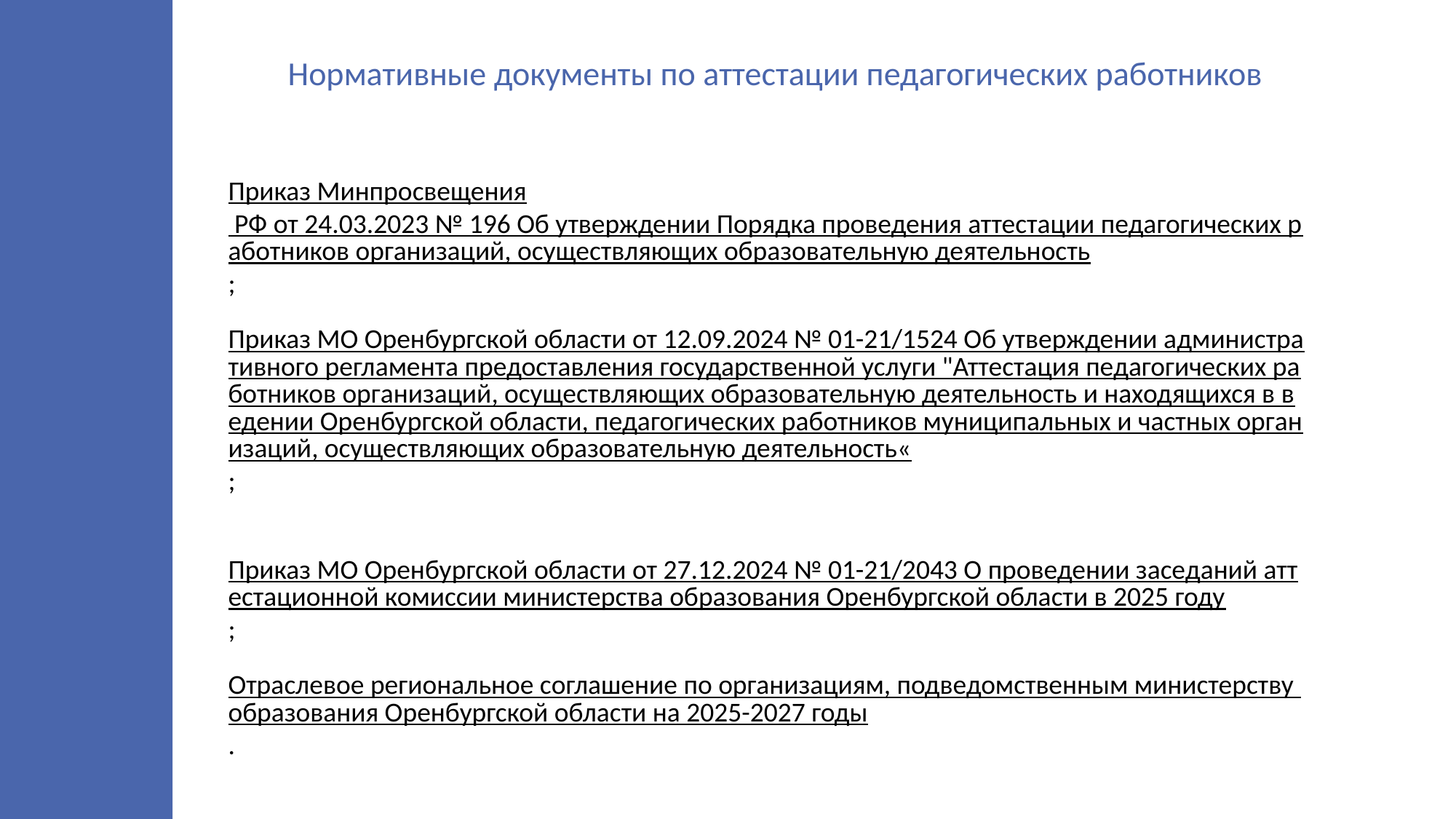

# Нормативные документы по аттестации педагогических работников
Приказ Минпросвещения РФ от 24.03.2023 № 196 Об утверждении Порядка проведения аттестации педагогических работников организаций, осуществляющих образовательную деятельность;
Приказ МО Оренбургской области от 12.09.2024 № 01-21/1524 Об утверждении административного регламента предоставления государственной услуги "Аттестация педагогических работников организаций, осуществляющих образовательную деятельность и находящихся в ведении Оренбургской области, педагогических работников муниципальных и частных организаций, осуществляющих образовательную деятельность«;
 Приказ МО Оренбургской области от 27.12.2024 № 01-21/2043 О проведении заседаний аттестационной комиссии министерства образования Оренбургской области в 2025 году;
Отраслевое региональное соглашение по организациям, подведомственным министерству образования Оренбургской области на 2025-2027 годы.